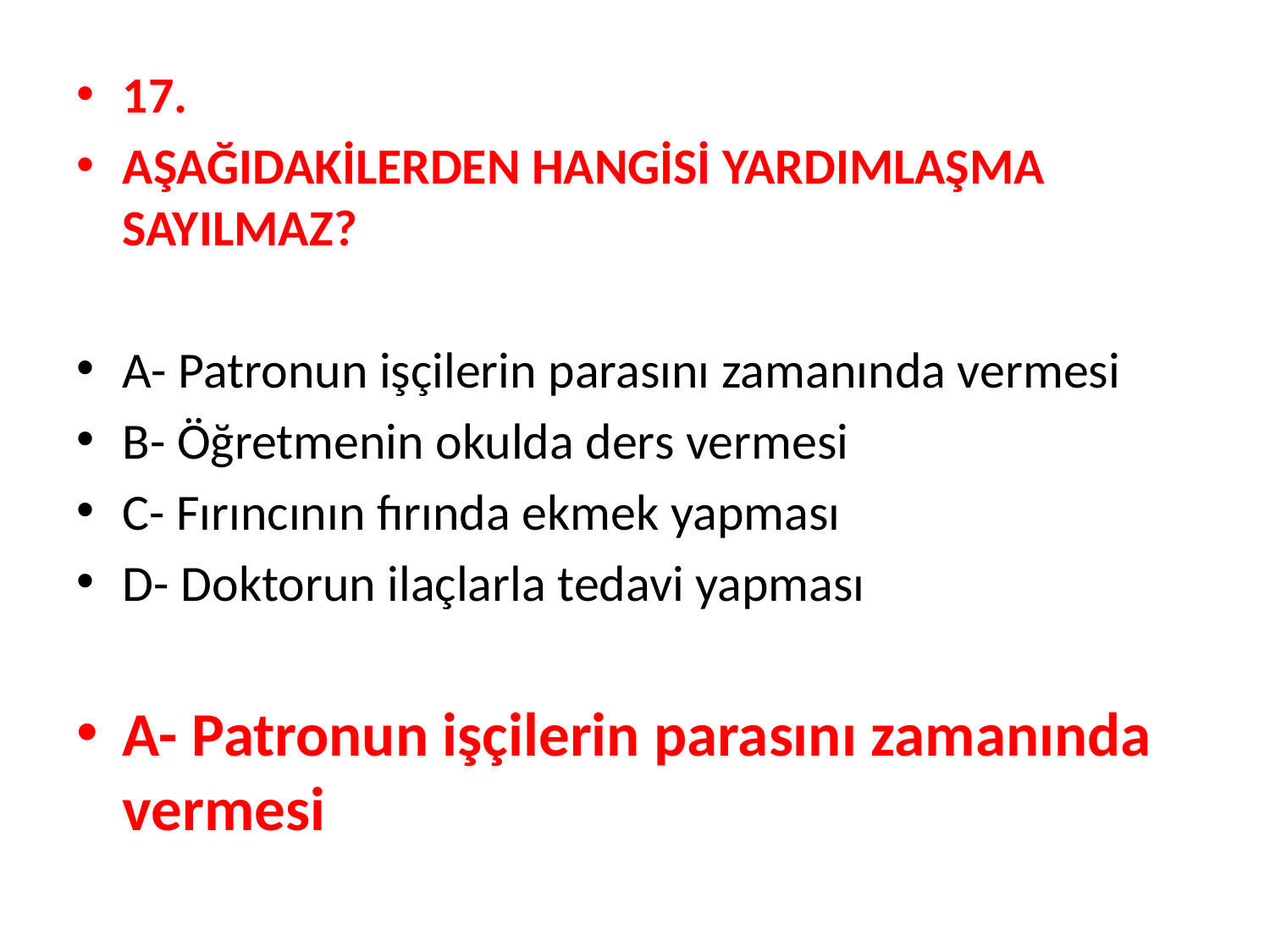

17.
AŞAĞIDAKİLERDEN HANGİSİ YARDIMLAŞMA SAYILMAZ?

A- Patronun işçilerin parasını zamanında vermesi
B- Öğretmenin okulda ders vermesi
C- Fırıncının fırında ekmek yapması
D- Doktorun ilaçlarla tedavi yapması

A- Patronun işçilerin parasını zamanında vermesi